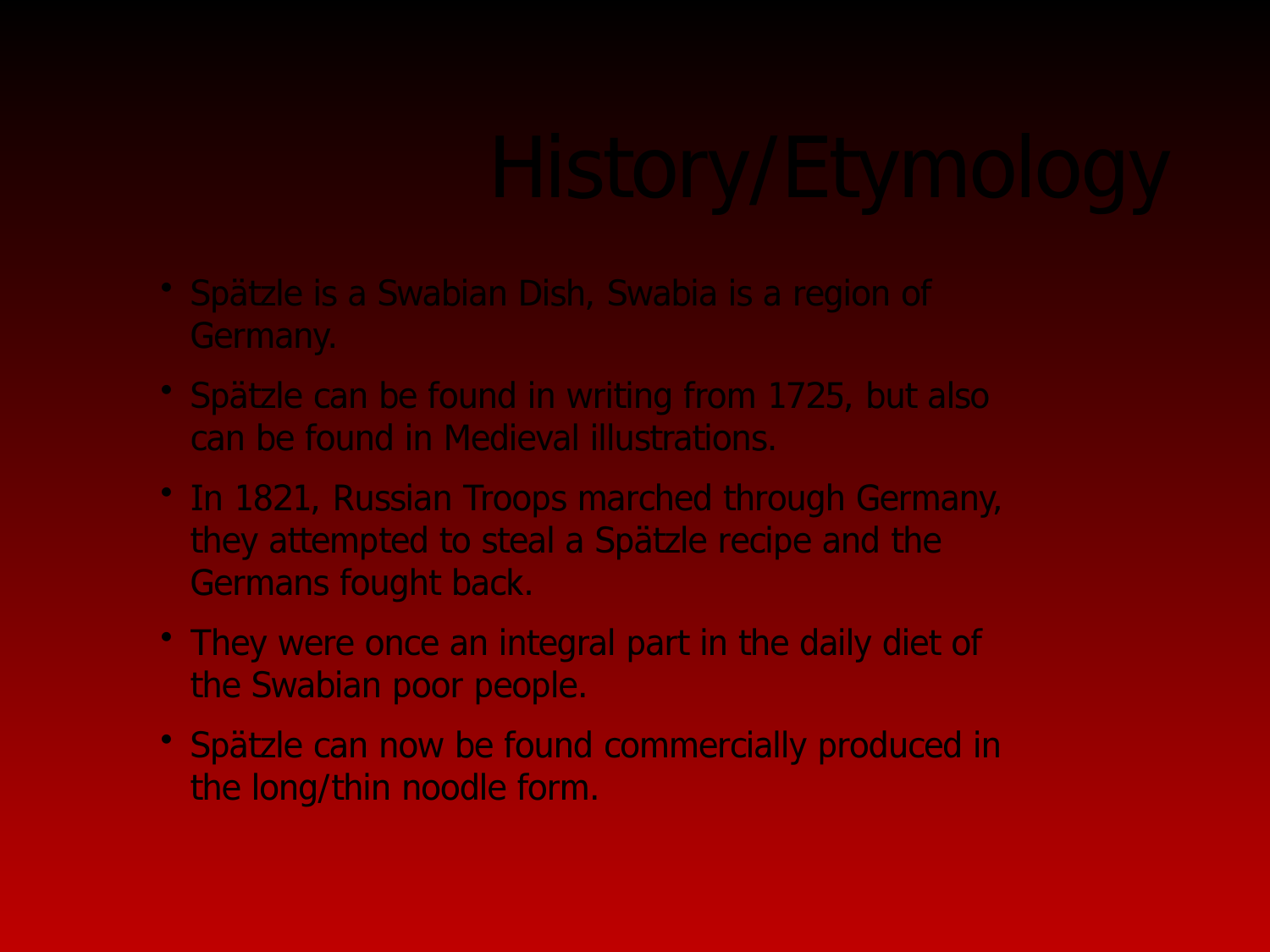

# History/Etymology
Spätzle is a Swabian Dish, Swabia is a region of Germany.
Spätzle can be found in writing from 1725, but also can be found in Medieval illustrations.
In 1821, Russian Troops marched through Germany, they attempted to steal a Spätzle recipe and the Germans fought back.
They were once an integral part in the daily diet of the Swabian poor people.
Spätzle can now be found commercially produced in the long/thin noodle form.